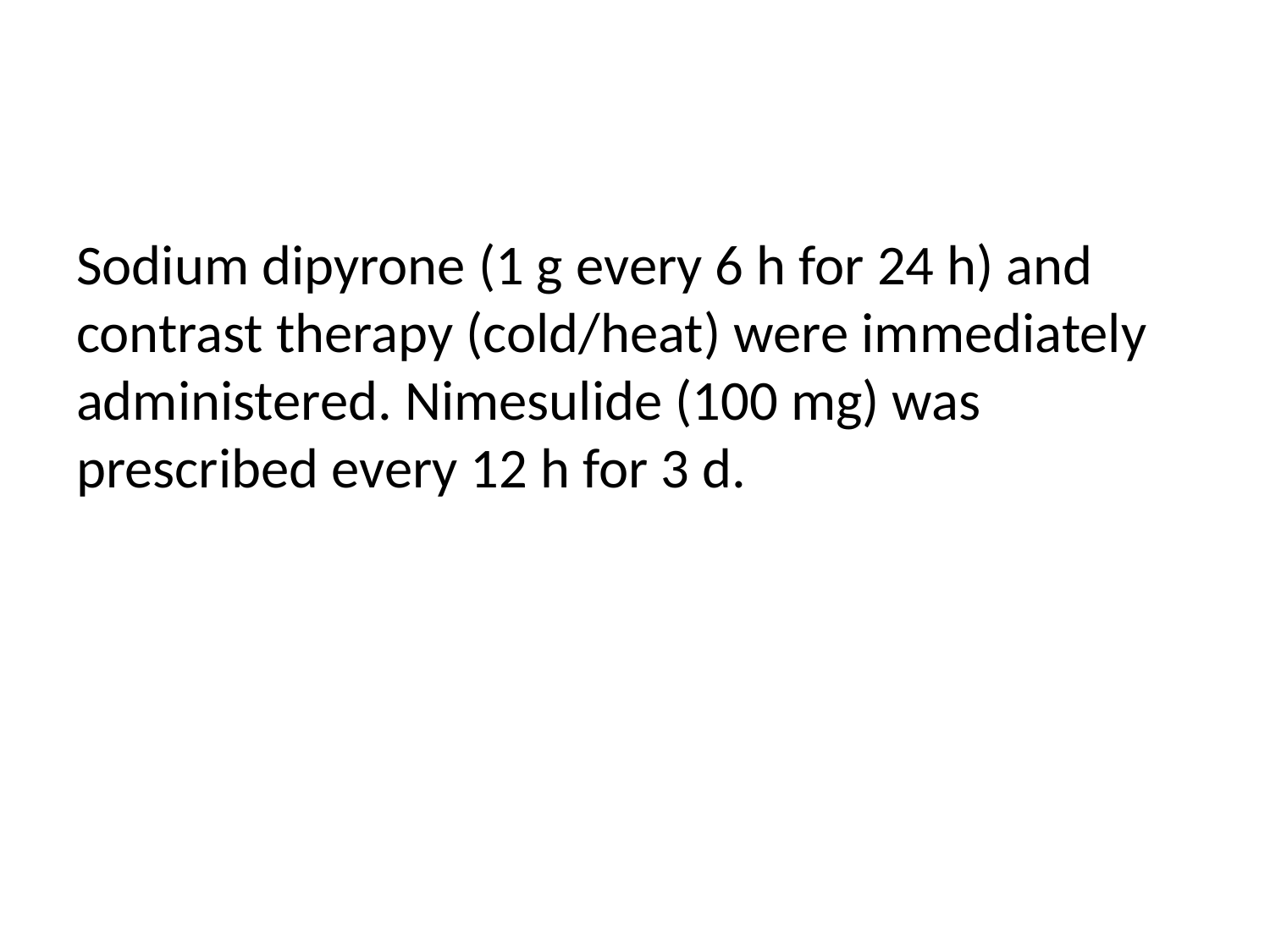

#
Sodium dipyrone (1 g every 6 h for 24 h) and contrast therapy (cold/heat) were immediately administered. Nimesulide (100 mg) was prescribed every 12 h for 3 d.